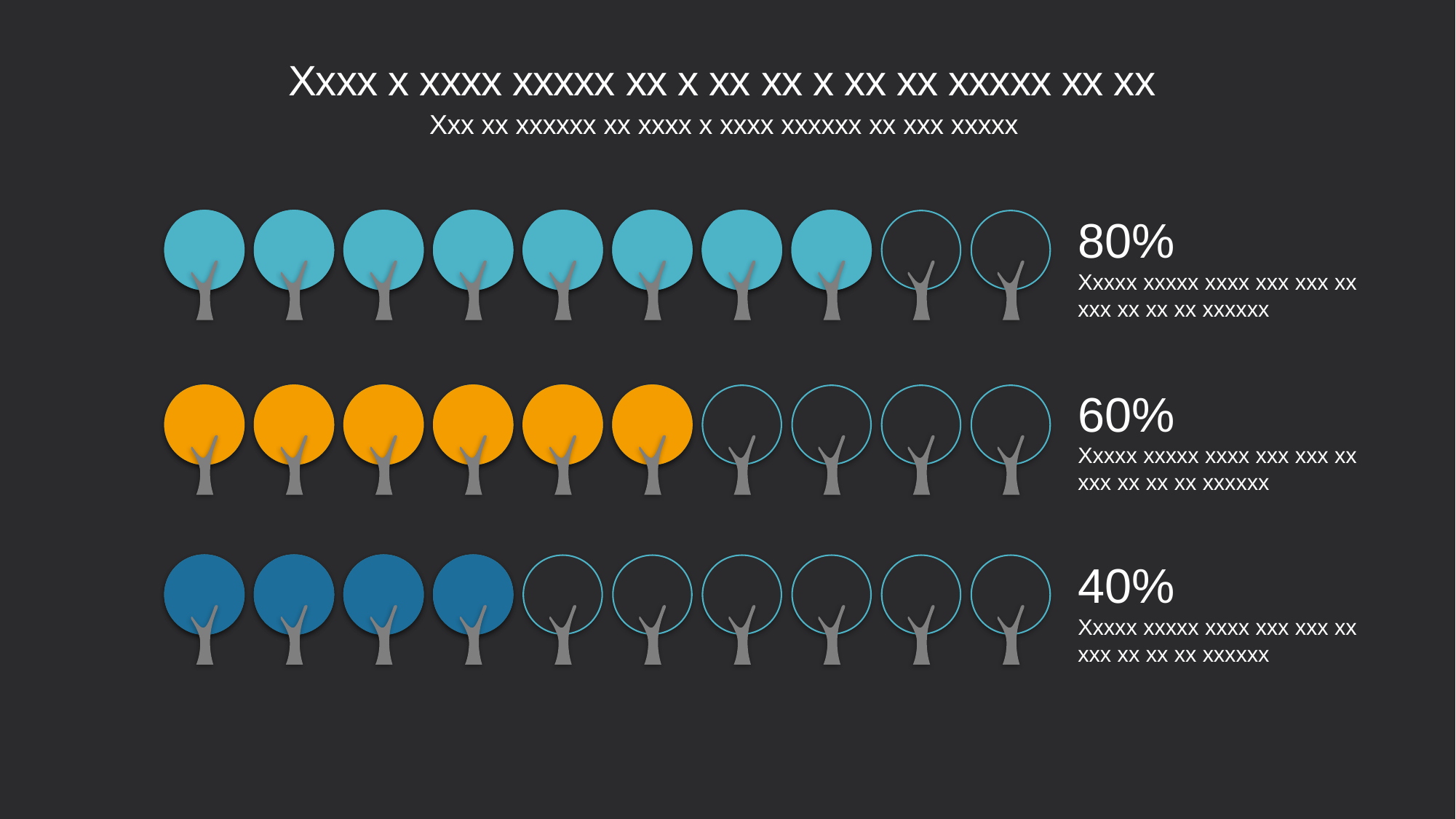

# Xxxx x xxxx xxxxx xx x xx xx x xx xx xxxxx xx xx
Xxx xx xxxxxx xx xxxx x xxxx xxxxxx xx xxx xxxxx
80%
Xxxxx xxxxx xxxx xxx xxx xx xxx xx xx xx xxxxxx

60%
Xxxxx xxxxx xxxx xxx xxx xx xxx xx xx xx xxxxxx

40%
Xxxxx xxxxx xxxx xxx xxx xx xxx xx xx xx xxxxxx